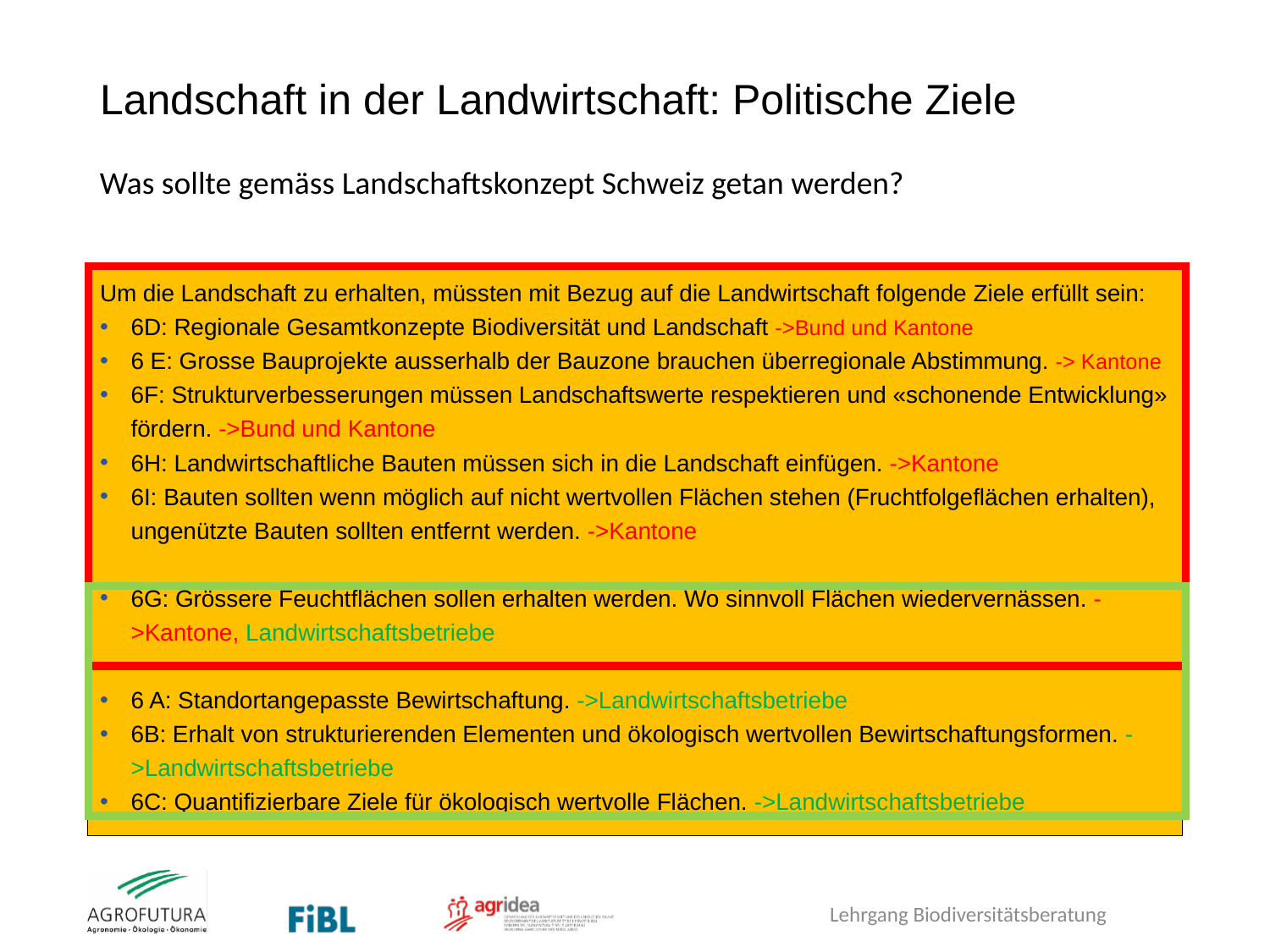

# Landschaft in der Landwirtschaft: Politische Ziele
Was sollte gemäss Landschaftskonzept Schweiz getan werden?
Um die Landschaft zu erhalten, müssten mit Bezug auf die Landwirtschaft folgende Ziele erfüllt sein:
6D: Regionale Gesamtkonzepte Biodiversität und Landschaft ->Bund und Kantone
6 E: Grosse Bauprojekte ausserhalb der Bauzone brauchen überregionale Abstimmung. -> Kantone
6F: Strukturverbesserungen müssen Landschaftswerte respektieren und «schonende Entwicklung» fördern. ->Bund und Kantone
6H: Landwirtschaftliche Bauten müssen sich in die Landschaft einfügen. ->Kantone
6I: Bauten sollten wenn möglich auf nicht wertvollen Flächen stehen (Fruchtfolgeflächen erhalten), ungenützte Bauten sollten entfernt werden. ->Kantone

6G: Grössere Feuchtflächen sollen erhalten werden. Wo sinnvoll Flächen wiedervernässen. ->Kantone, Landwirtschaftsbetriebe

6 A: Standortangepasste Bewirtschaftung. ->Landwirtschaftsbetriebe
6B: Erhalt von strukturierenden Elementen und ökologisch wertvollen Bewirtschaftungsformen. ->Landwirtschaftsbetriebe
6C: Quantifizierbare Ziele für ökologisch wertvolle Flächen. ->Landwirtschaftsbetriebe

Lehrgang Biodiversitätsberatung